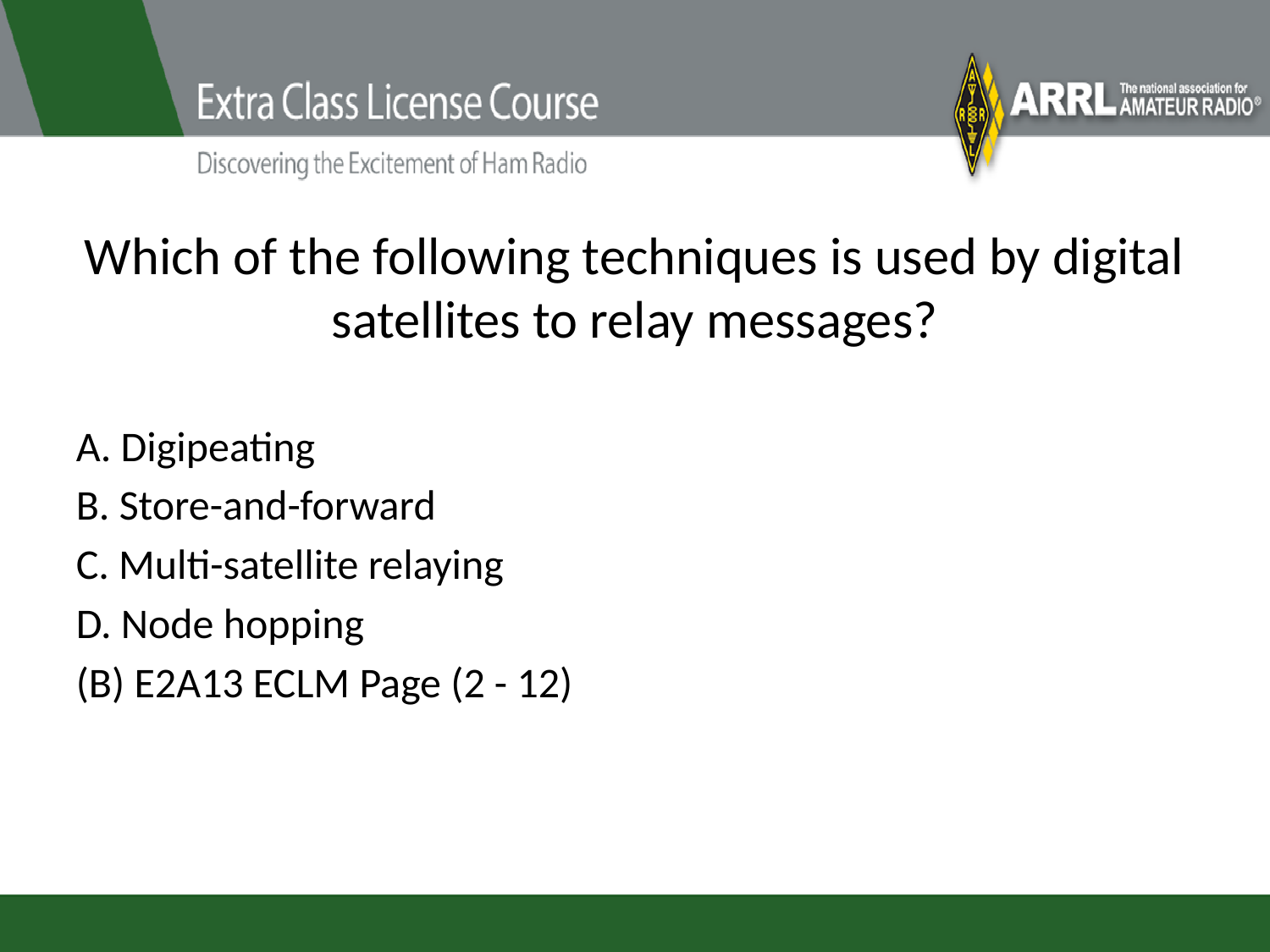

# Which of the following techniques is used by digital satellites to relay messages?
A. Digipeating
B. Store-and-forward
C. Multi-satellite relaying
D. Node hopping
(B) E2A13 ECLM Page (2 - 12)